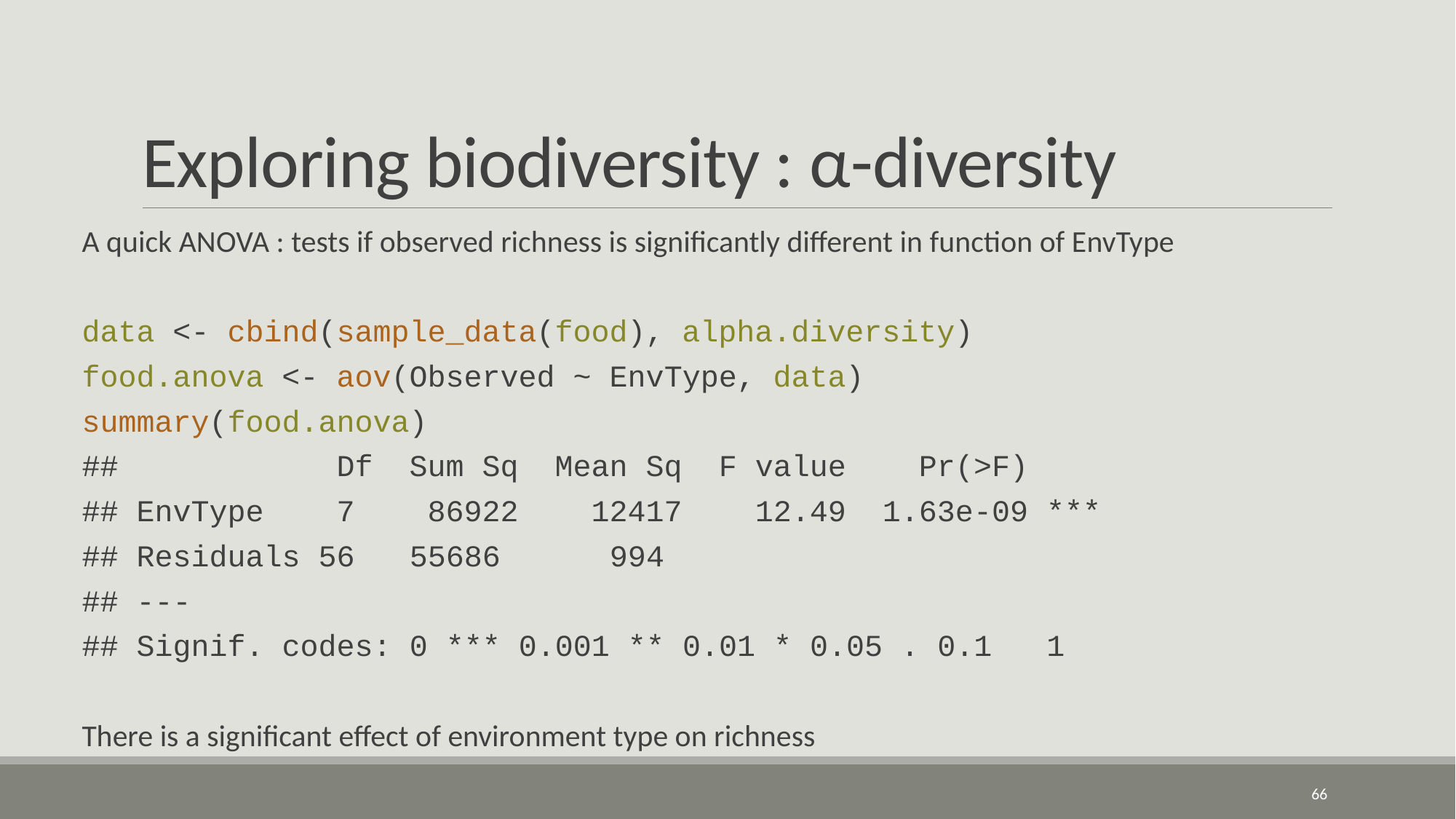

# Exploring biodiversity : α-diversity
A quick ANOVA : tests if observed richness is significantly different in function of EnvType

data <- cbind(sample_data(food), alpha.diversity)
food.anova <- aov(Observed ~ EnvType, data)
summary(food.anova)
## 		  Df 	Sum Sq  Mean Sq  F value    Pr(>F)
## EnvType    7 	 86922    12417    12.49  1.63e-09 ***
## Residuals 56   55686      994
## ---
## Signif. codes: 0 *** 0.001 ** 0.01 * 0.05 . 0.1   1

There is a significant effect of environment type on richness
66